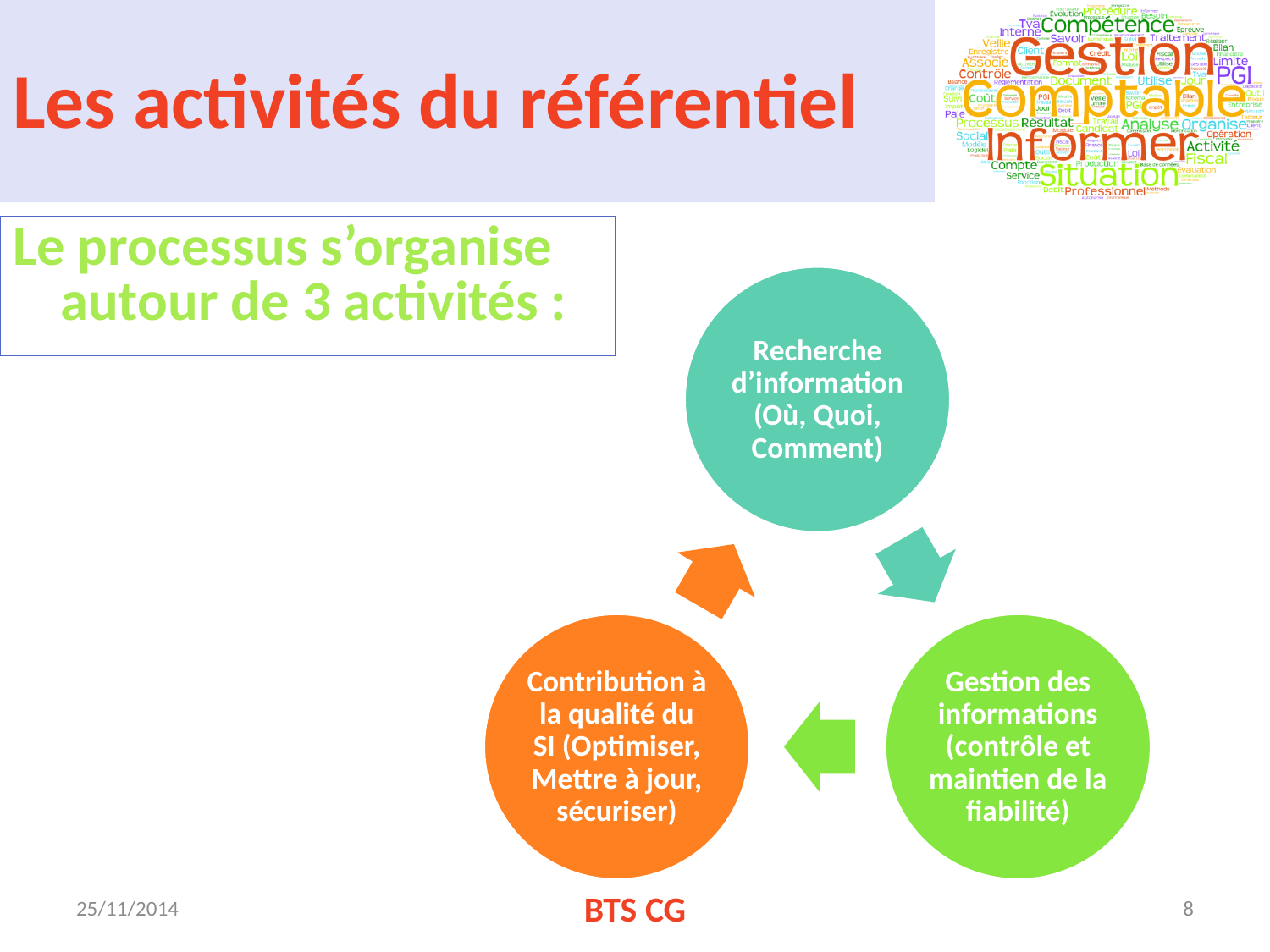

# Les activités du référentiel
Le processus s’organise autour de 3 activités :

Recherche d’information (Où, Quoi, Comment)

Gestion des informations (contrôle et maintien de la fiabilité)

Contribution à la qualité du SI (Optimiser, Mettre à jour, sécuriser)

25/11/2014
BTS CG
8